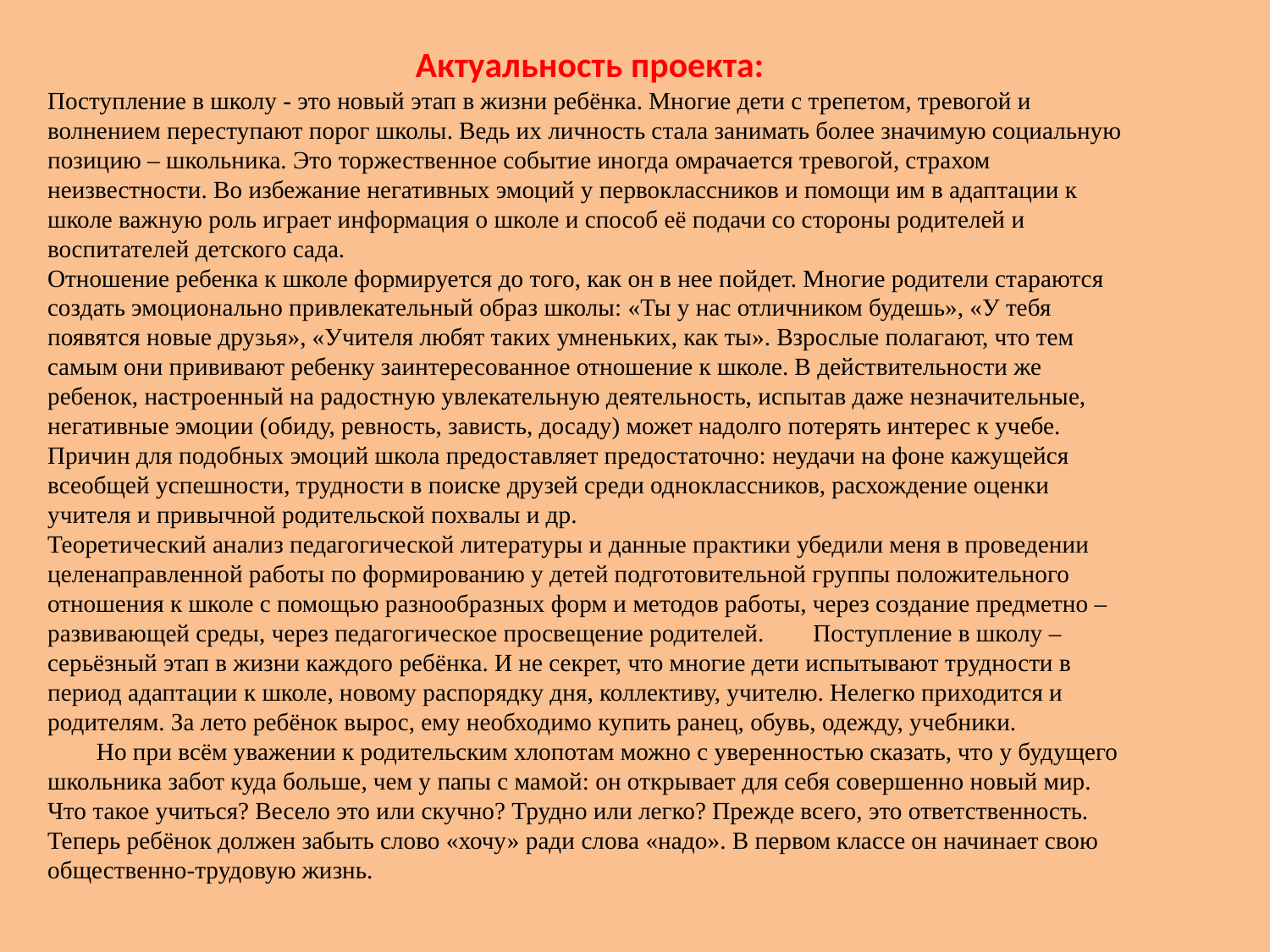

Актуальность проекта:
Поступление в школу - это новый этап в жизни ребёнка. Многие дети с трепетом, тревогой и волнением переступают порог школы. Ведь их личность стала занимать более значимую социальную позицию – школьника. Это торжественное событие иногда омрачается тревогой, страхом неизвестности. Во избежание негативных эмоций у первоклассников и помощи им в адаптации к школе важную роль играет информация о школе и способ её подачи со стороны родителей и воспитателей детского сада.
Отношение ребенка к школе формируется до того, как он в нее пойдет. Многие родители стараются создать эмоционально привлекательный образ школы: «Ты у нас отличником будешь», «У тебя появятся новые друзья», «Учителя любят таких умненьких, как ты». Взрослые полагают, что тем самым они прививают ребенку заинтересованное отношение к школе. В действительности же ребенок, настроенный на радостную увлекательную деятельность, испытав даже незначительные, негативные эмоции (обиду, ревность, зависть, досаду) может надолго потерять интерес к учебе. Причин для подобных эмоций школа предоставляет предостаточно: неудачи на фоне кажущейся всеобщей успешности, трудности в поиске друзей среди одноклассников, расхождение оценки учителя и привычной родительской похвалы и др.
Теоретический анализ педагогической литературы и данные практики убедили меня в проведении целенаправленной работы по формированию у детей подготовительной группы положительного отношения к школе с помощью разнообразных форм и методов работы, через создание предметно – развивающей среды, через педагогическое просвещение родителей.        Поступление в школу – серьёзный этап в жизни каждого ребёнка. И не секрет, что многие дети испытывают трудности в период адаптации к школе, новому распорядку дня, коллективу, учителю. Нелегко приходится и родителям. За лето ребёнок вырос, ему необходимо купить ранец, обувь, одежду, учебники.
        Но при всём уважении к родительским хлопотам можно с уверенностью сказать, что у будущего школьника забот куда больше, чем у папы с мамой: он открывает для себя совершенно новый мир. Что такое учиться? Весело это или скучно? Трудно или легко? Прежде всего, это ответственность. Теперь ребёнок должен забыть слово «хочу» ради слова «надо». В первом классе он начинает свою общественно-трудовую жизнь.